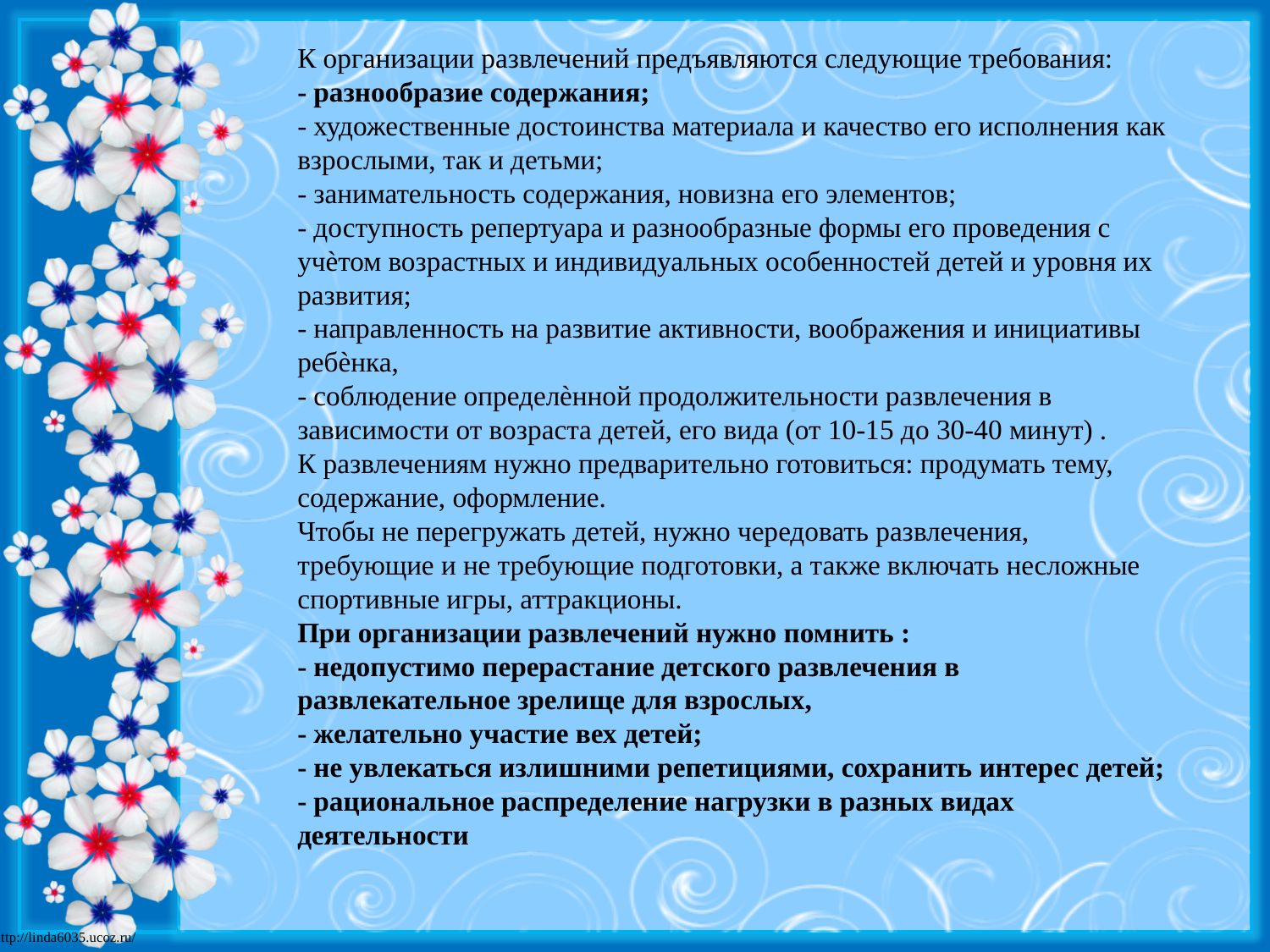

К организации развлечений предъявляются следующие требования:
- разнообразие содержания;
- художественные достоинства материала и качество его исполнения как взрослыми, так и детьми;
- занимательность содержания, новизна его элементов;
- доступность репертуара и разнообразные формы его проведения с учѐтом возрастных и индивидуальных особенностей детей и уровня их развития;
- направленность на развитие активности, воображения и инициативы ребѐнка,
- соблюдение определѐнной продолжительности развлечения в зависимости от возраста детей, его вида (от 10-15 до 30-40 минут) .
К развлечениям нужно предварительно готовиться: продумать тему, содержание, оформление.
Чтобы не перегружать детей, нужно чередовать развлечения, требующие и не требующие подготовки, а также включать несложные спортивные игры, аттракционы.
При организации развлечений нужно помнить :
- недопустимо перерастание детского развлечения в развлекательное зрелище для взрослых,
- желательно участие вех детей;
- не увлекаться излишними репетициями, сохранить интерес детей;
- рациональное распределение нагрузки в разных видах деятельности